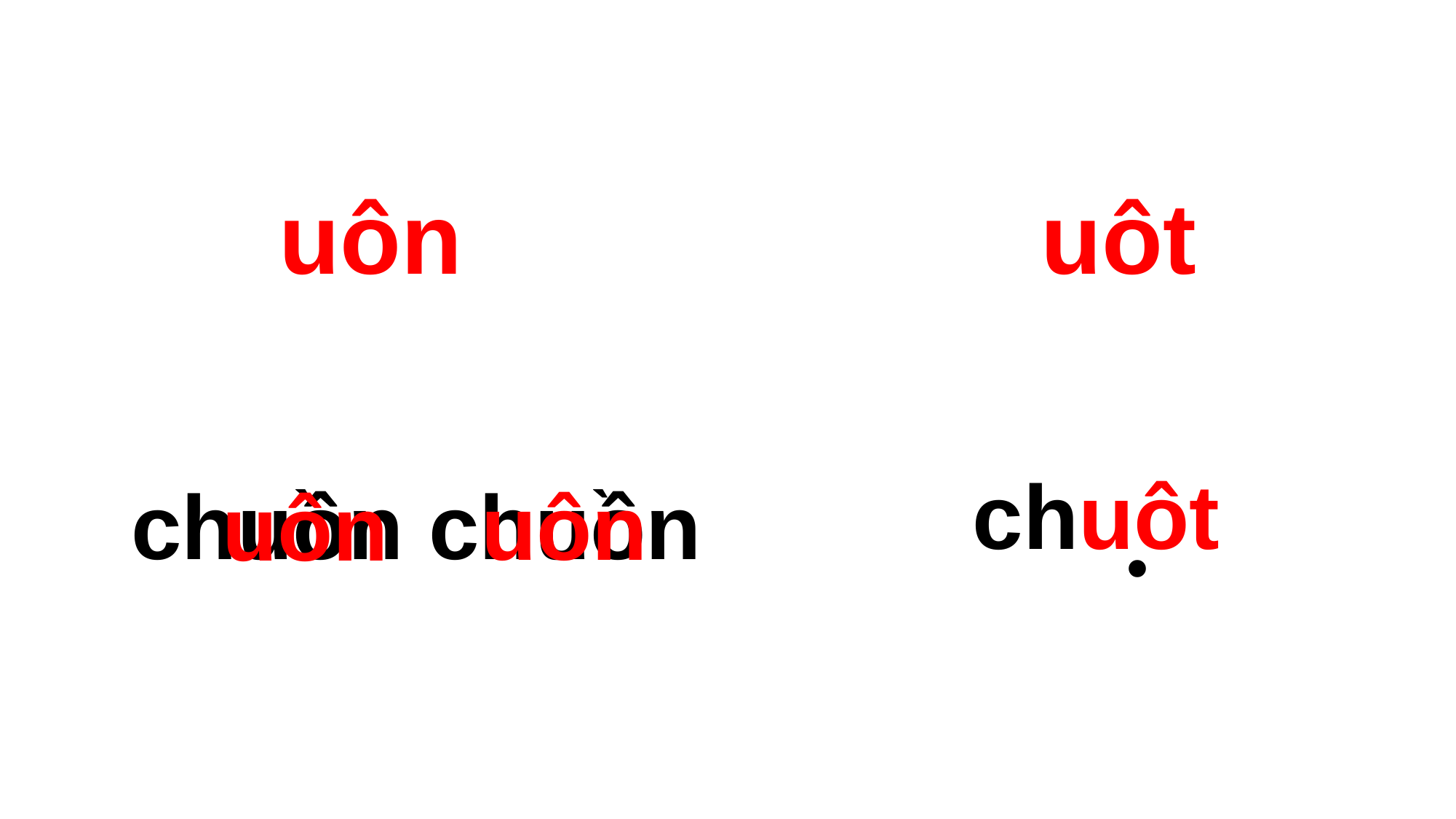

uôn
uôt
.
 chuôt
 uôn
 uôn
chuồn chuồn